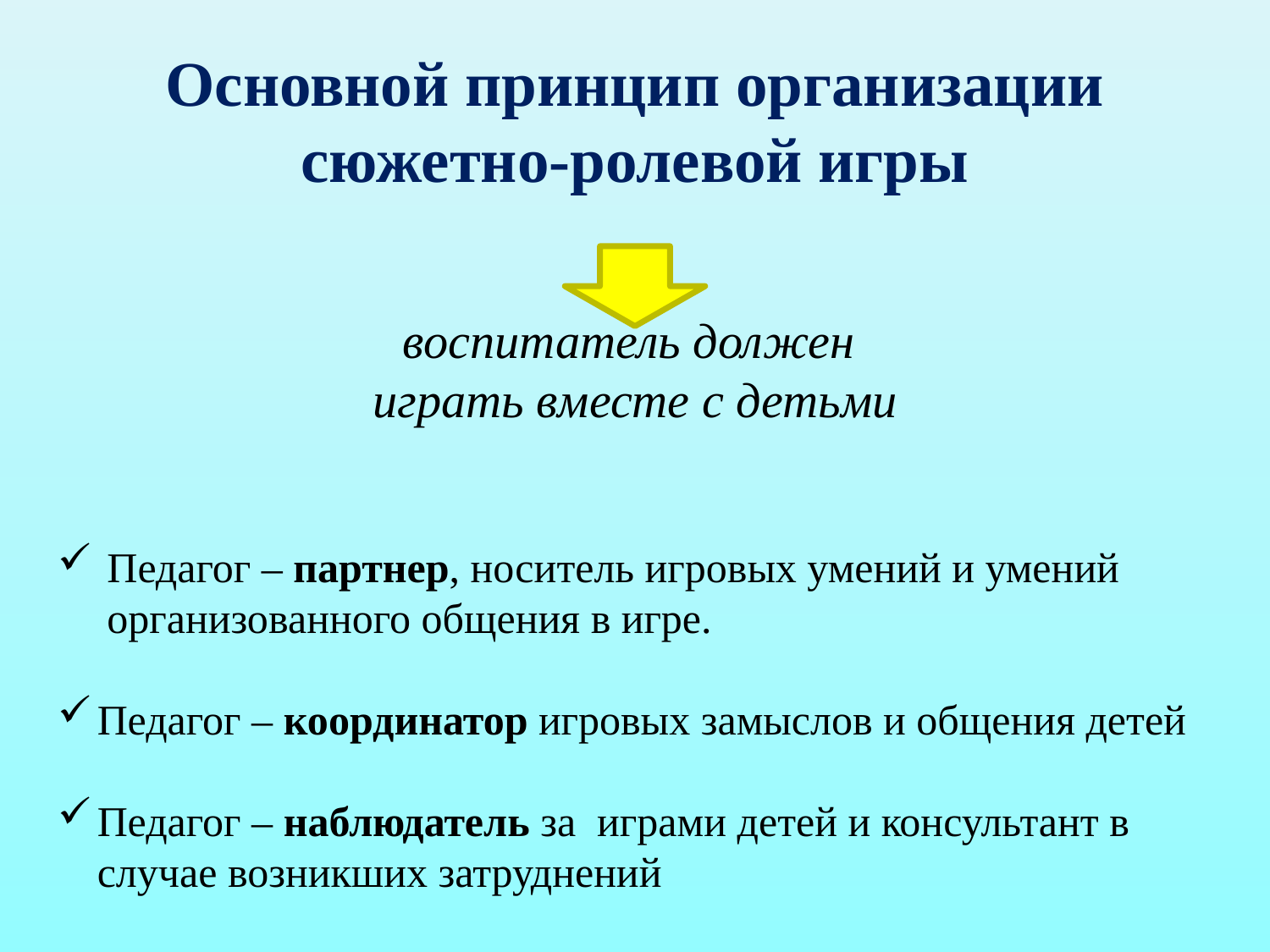

Основной принцип организации сюжетно-ролевой игры

воспитатель должен
играть вместе с детьми
Педагог – партнер, носитель игровых умений и умений организованного общения в игре.

Педагог – координатор игровых замыслов и общения детей

Педагог – наблюдатель за  играми детей и консультант в  случае возникших затруднений